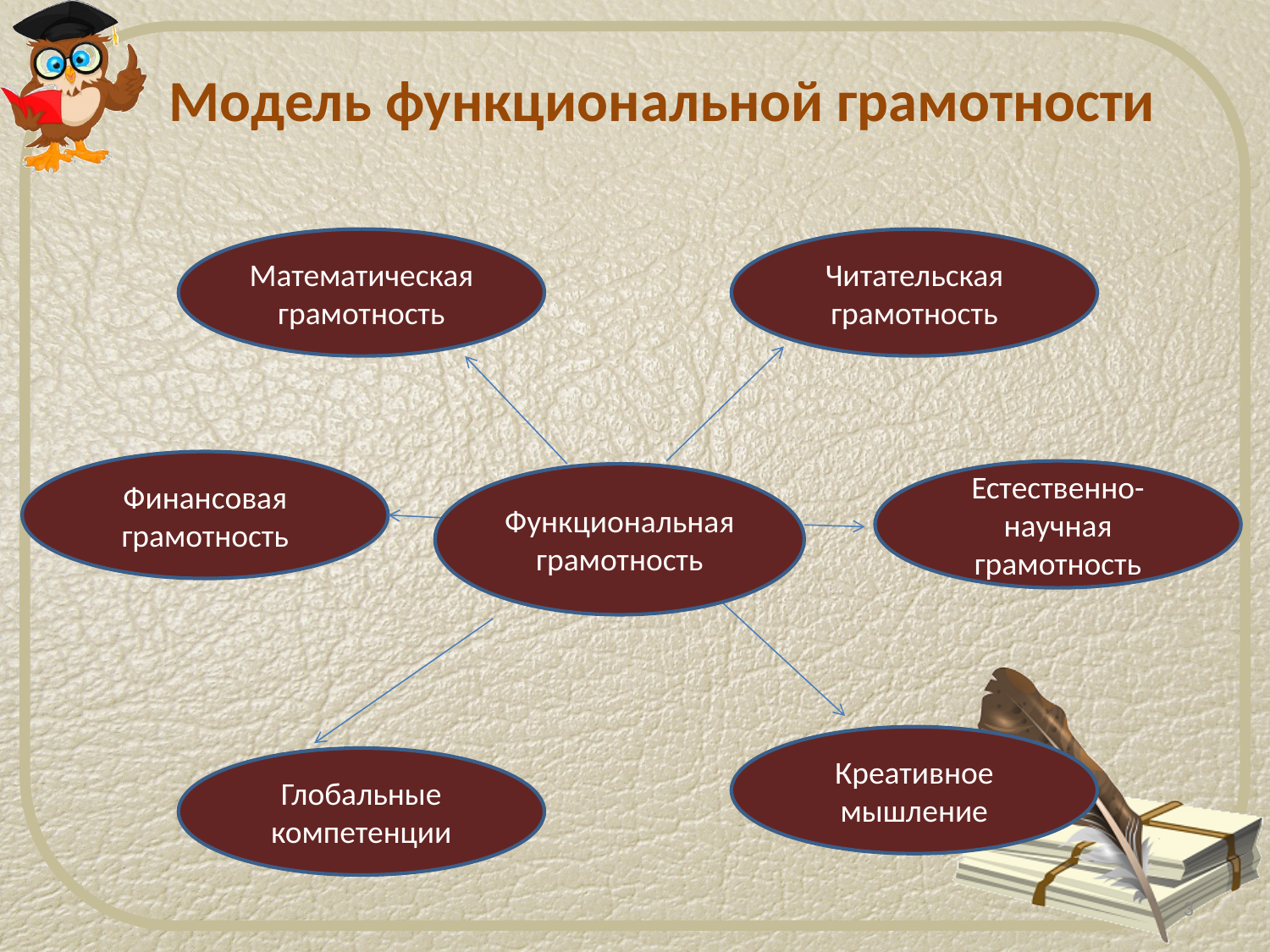

# Модель функциональной грамотности
Математическая грамотность
Читательская грамотность
Финансовая грамотность
Естественно-научная грамотность
Функциональная грамотность
Креативное мышление
Глобальные компетенции
3